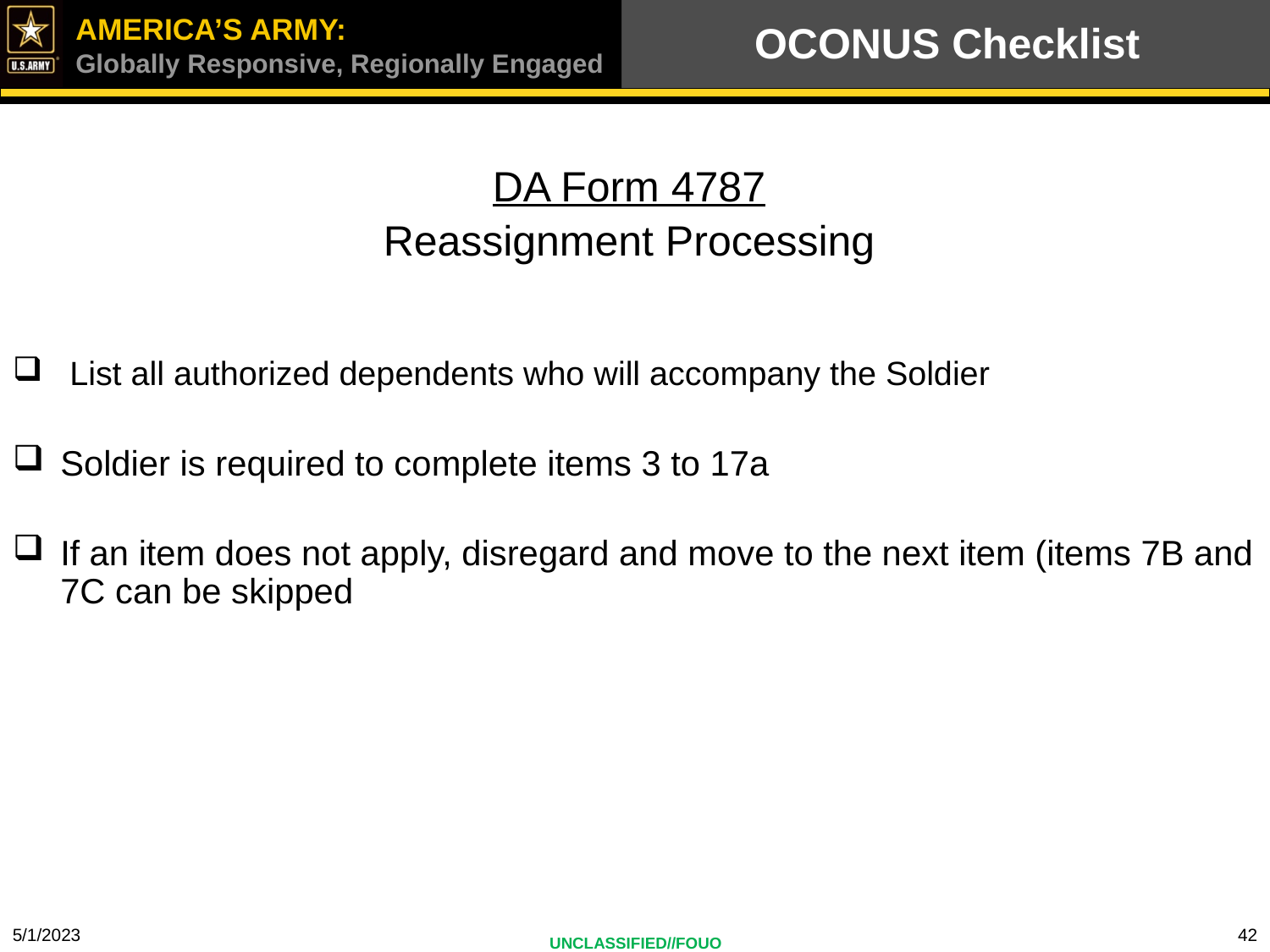

# OCONUS Checklist

DA Form 4787
Reassignment Processing

 List all authorized dependents who will accompany the Soldier

Soldier is required to complete items 3 to 17a

If an item does not apply, disregard and move to the next item (items 7B and 7C can be skipped

5/1/2023
42